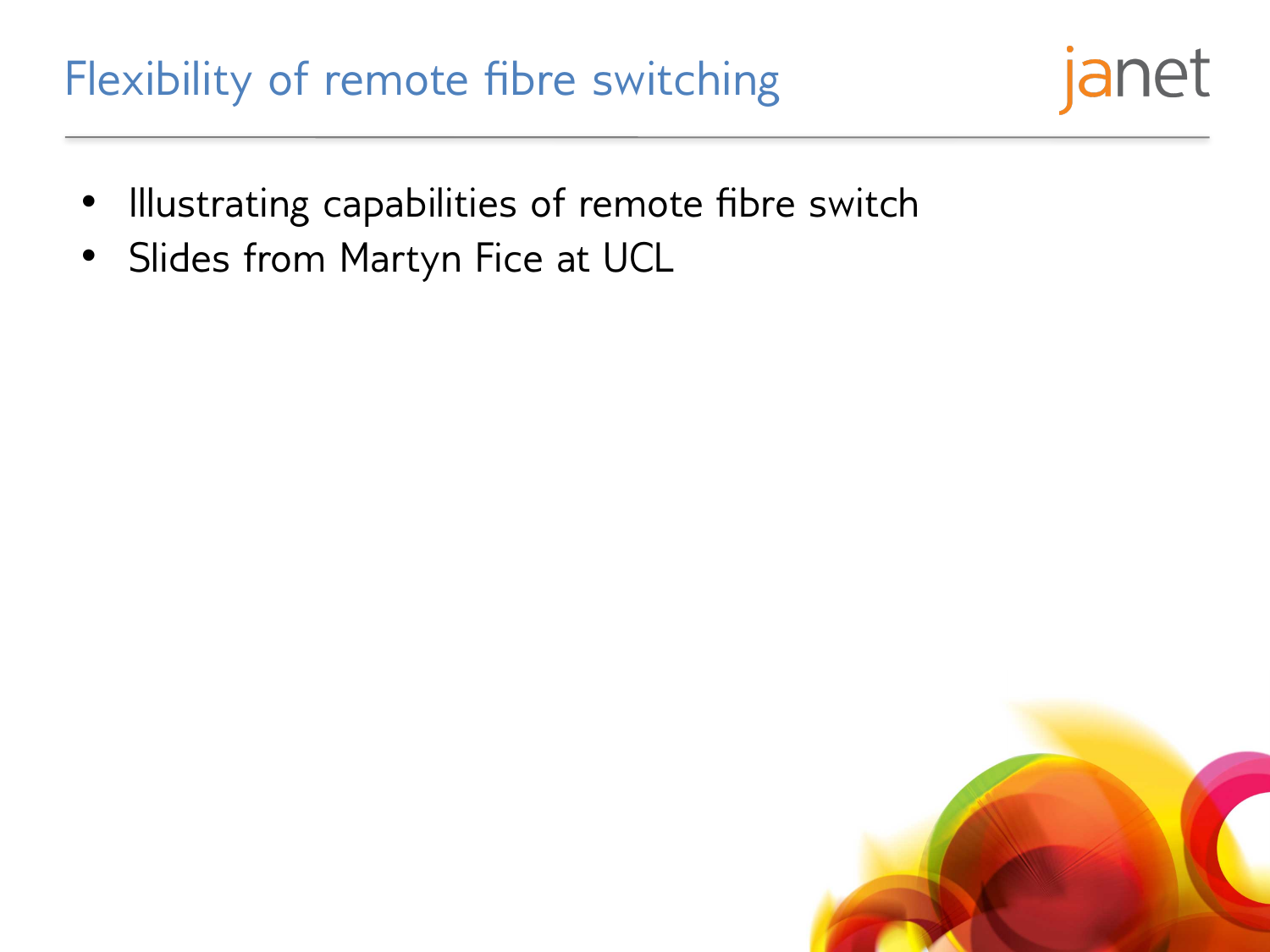

# Flexibility of remote fibre switching
Illustrating capabilities of remote fibre switch
Slides from Martyn Fice at UCL